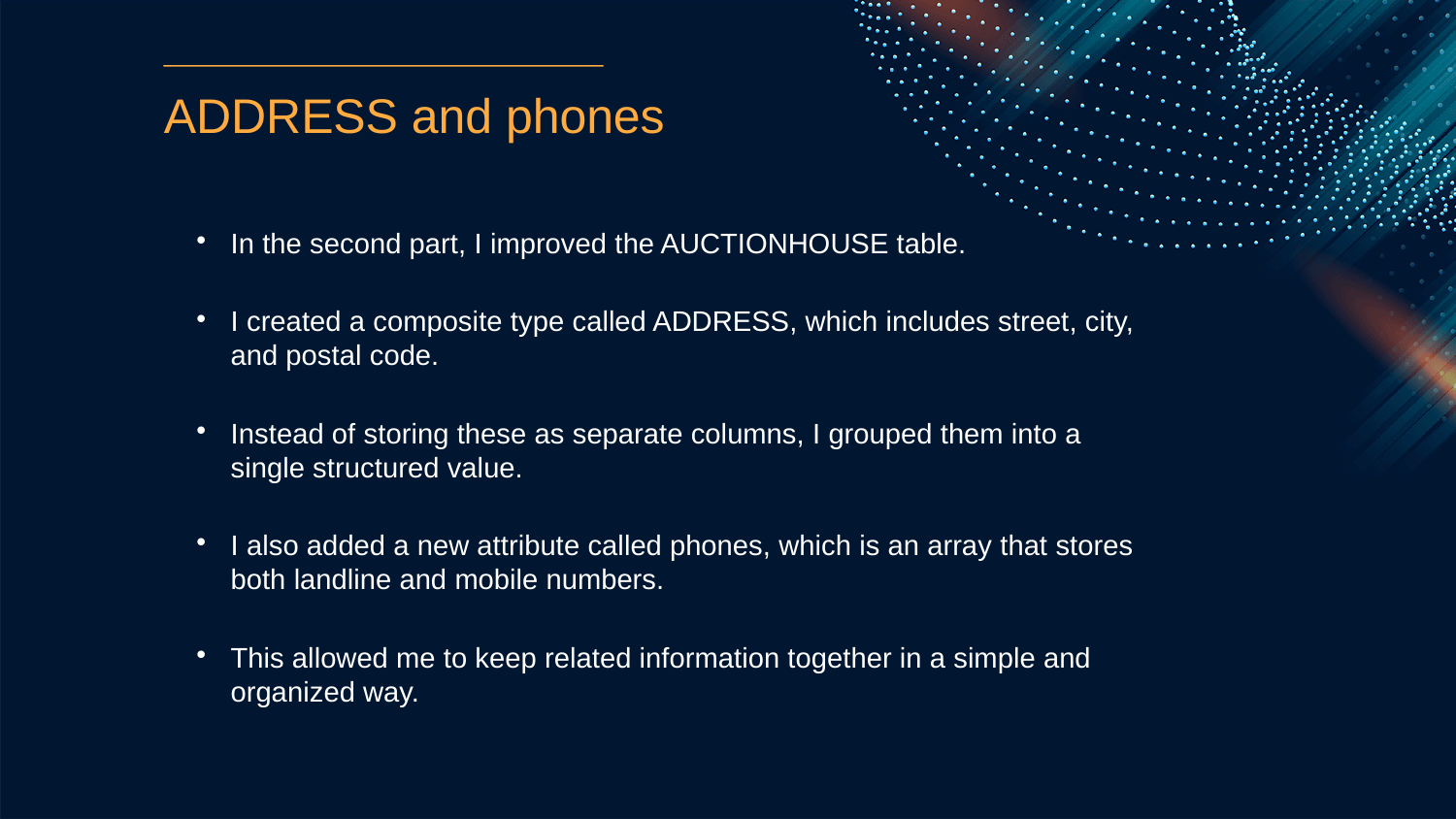

# ADDRESS and phones
In the second part, I improved the AUCTIONHOUSE table.
I created a composite type called ADDRESS, which includes street, city, and postal code.
Instead of storing these as separate columns, I grouped them into a single structured value.
I also added a new attribute called phones, which is an array that stores both landline and mobile numbers.
This allowed me to keep related information together in a simple and organized way.